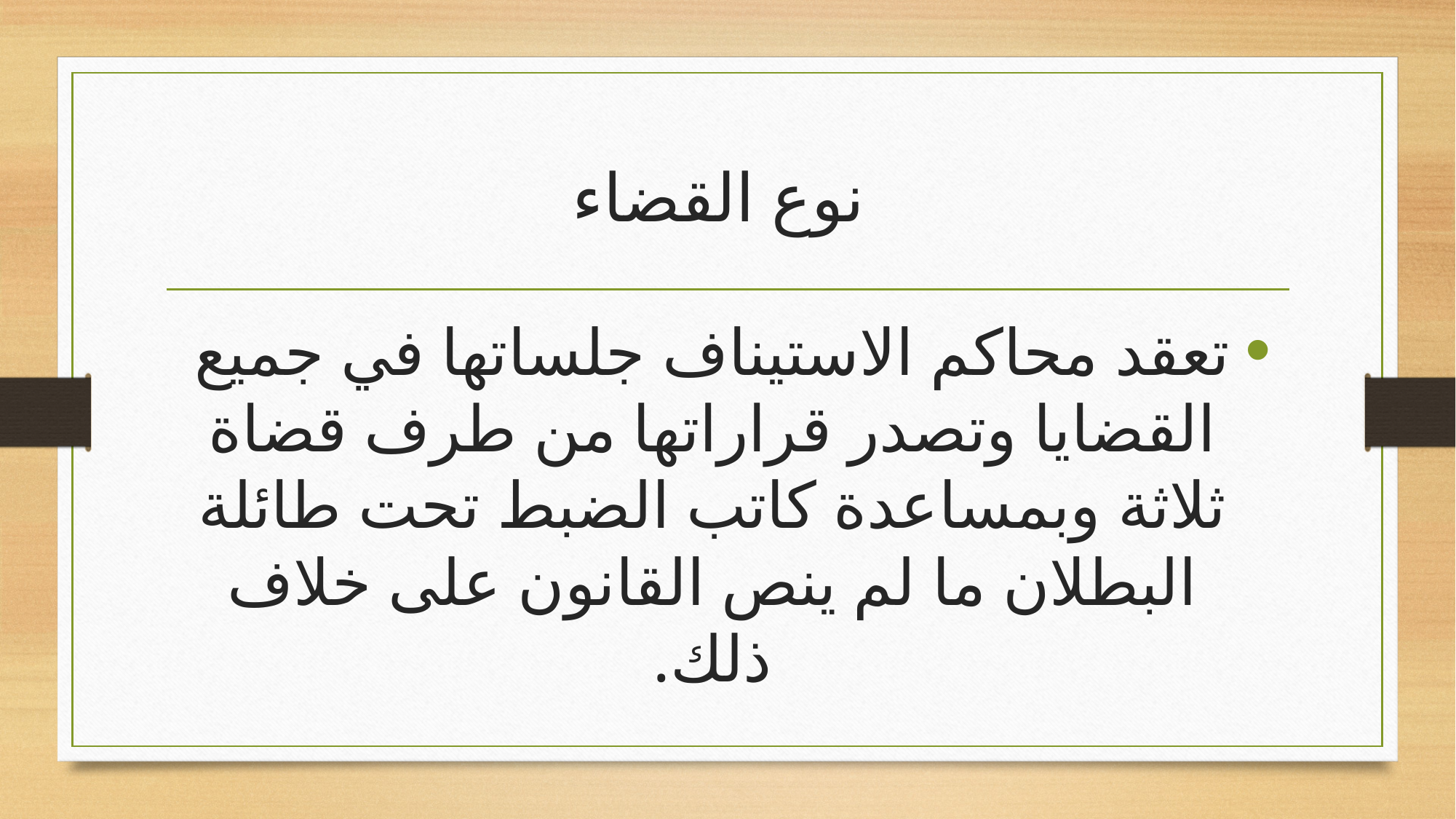

# نوع القضاء
تعقد محاكم الاستيناف جلساتها في جميع القضايا وتصدر قراراتها من طرف قضاة ثلاثة وبمساعدة كاتب الضبط تحت طائلة البطلان ما لم ينص القانون على خلاف ذلك.